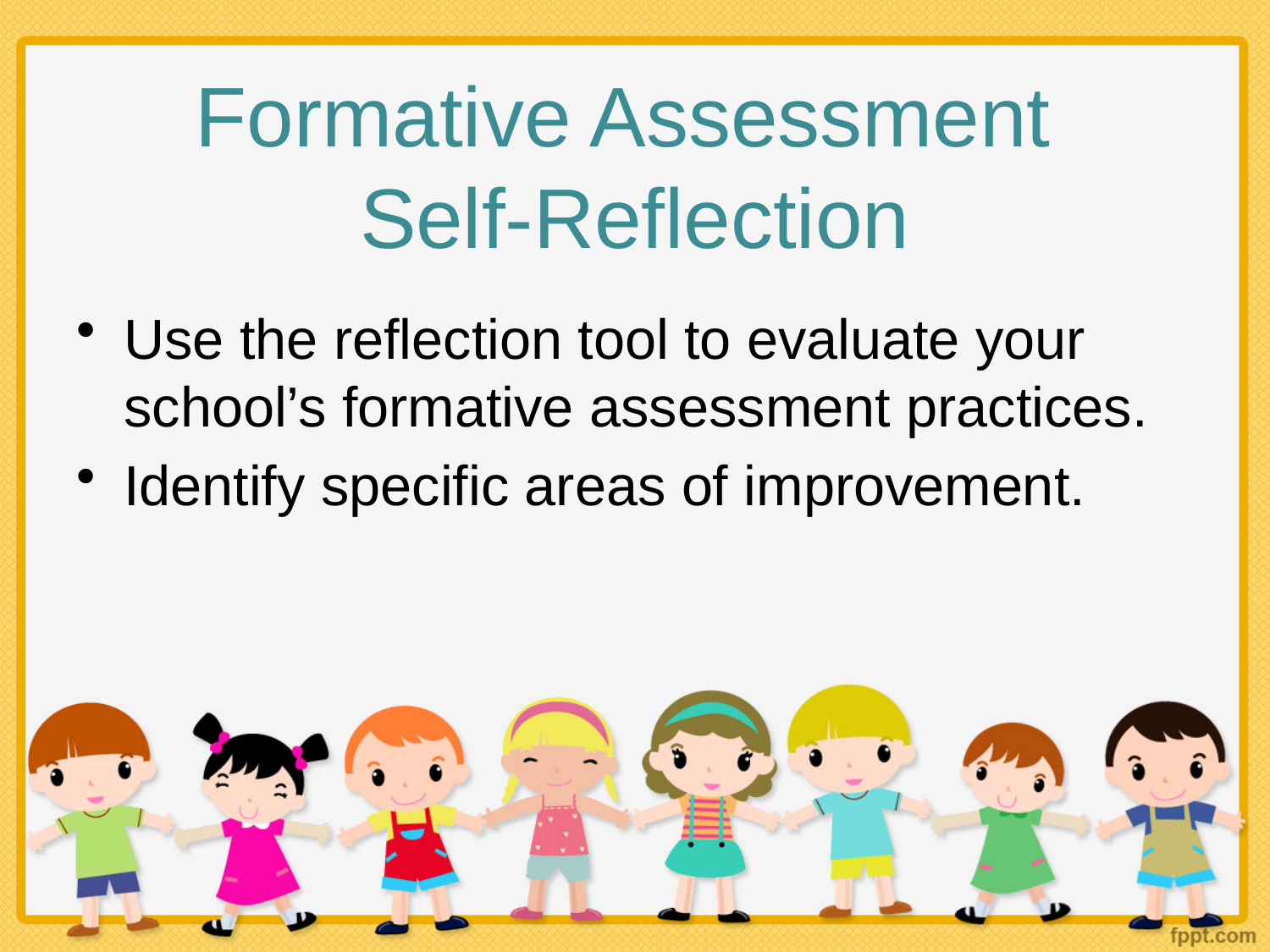

# Formative Assessment Self-Reflection
Use the reflection tool to evaluate your school’s formative assessment practices.
Identify specific areas of improvement.